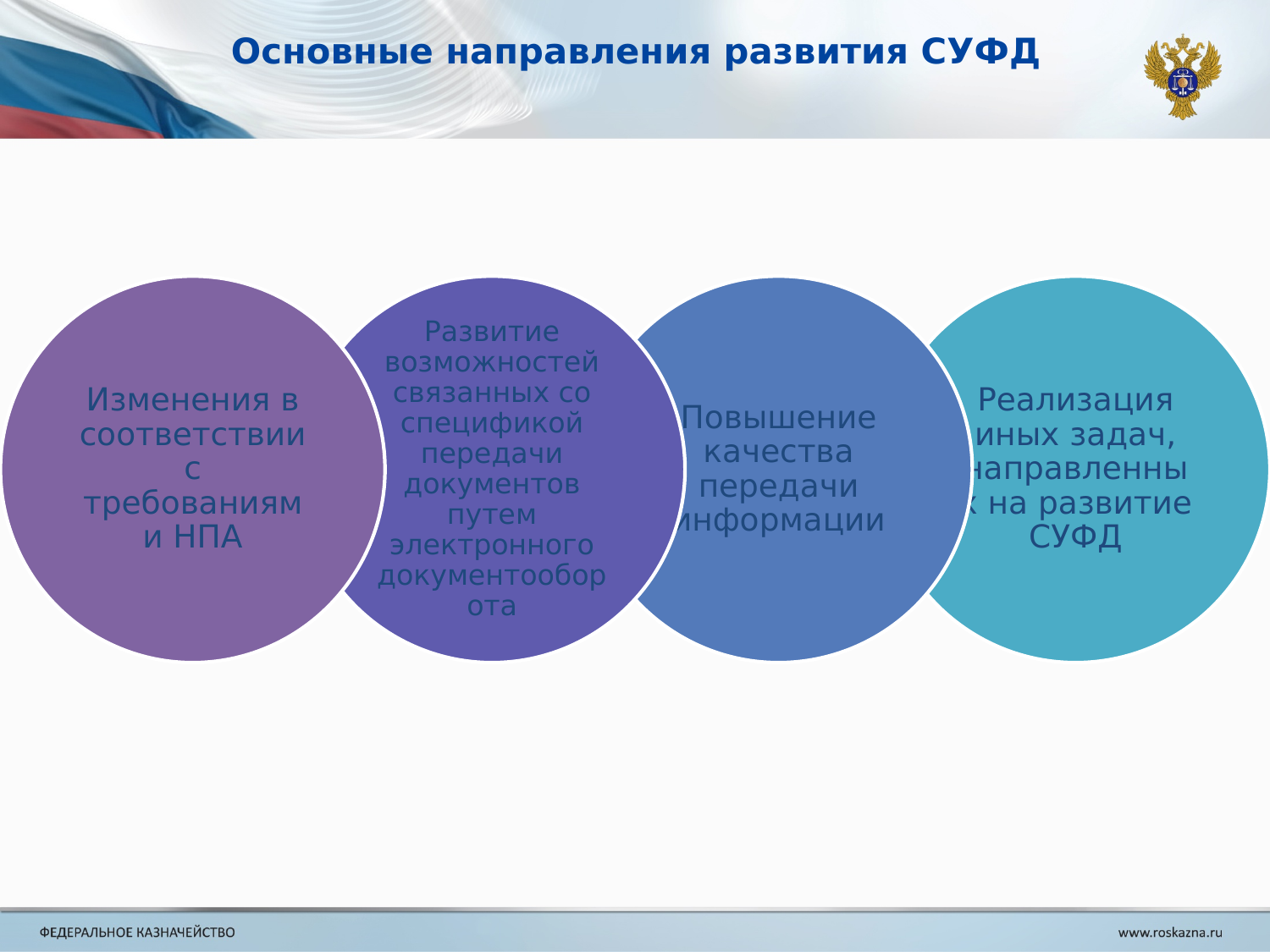

# Основные направления развития СУФД
Изменения в соответствии с требованиями НПА
Развитие возможностей связанных со спецификой передачи документов путем электронного документооборота
Повышение качества передачи информации
Реализация иных задач, направленных на развитие СУФД